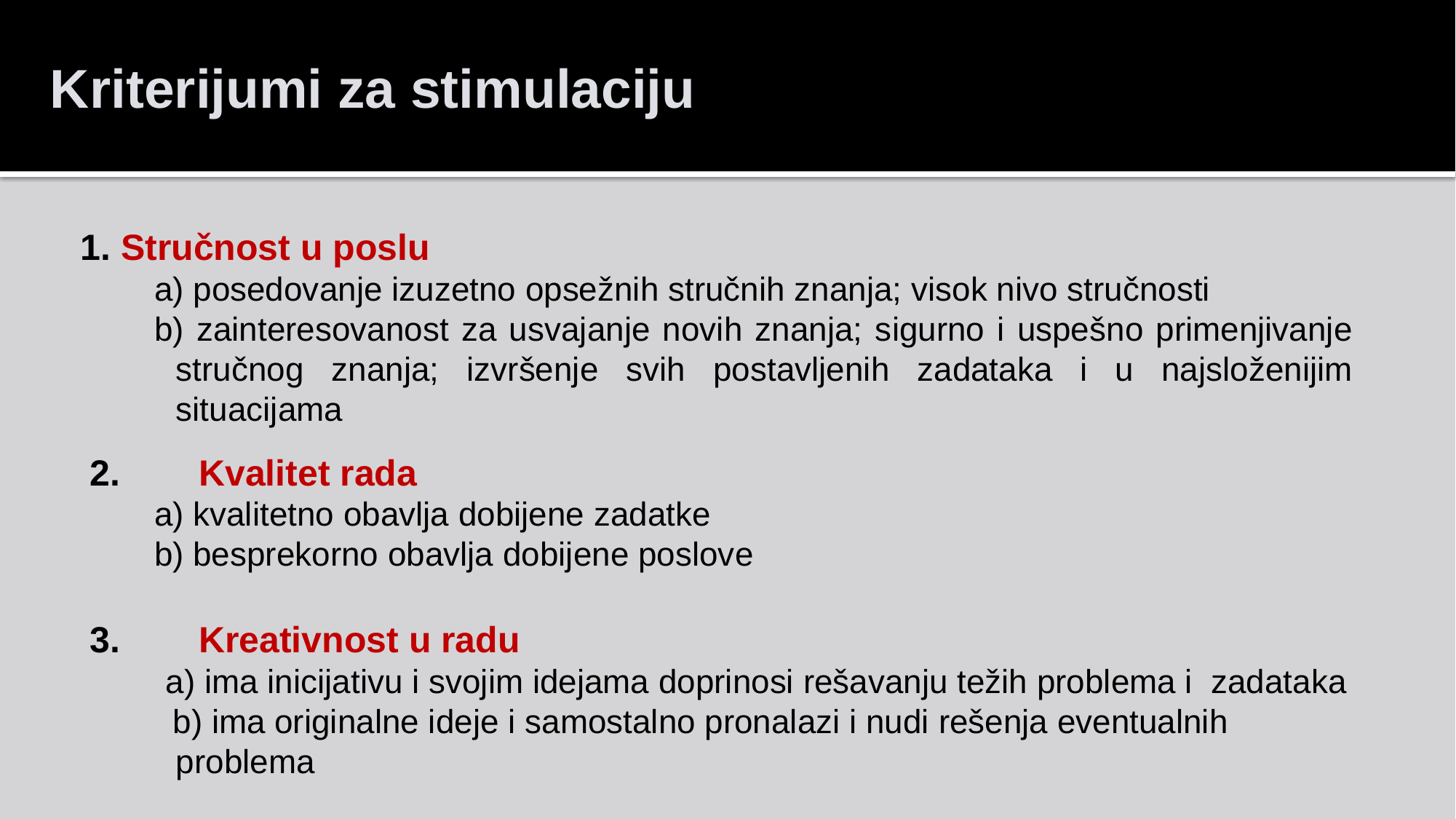

Kriterijumi za stimulaciju
1. Stručnost u poslu
a) posedovanje izuzetno opsežnih stručnih znanja; visok nivo stručnosti
b) zainteresovanost za usvajanje novih znanja; sigurno i uspešno primenjivanje stručnog znanja; izvršenje svih postavljenih zadataka i u najsloženijim situacijama

2.	Kvalitet rada
a) kvalitetno obavlja dobijene zadatke
b) besprekorno obavlja dobijene poslove

3.	Kreativnost u radu
a) ima inicijativu i svojim idejama doprinosi rešavanju težih problema i  zadataka
  b) ima originalne ideje i samostalno pronalazi i nudi rešenja eventualnih problema